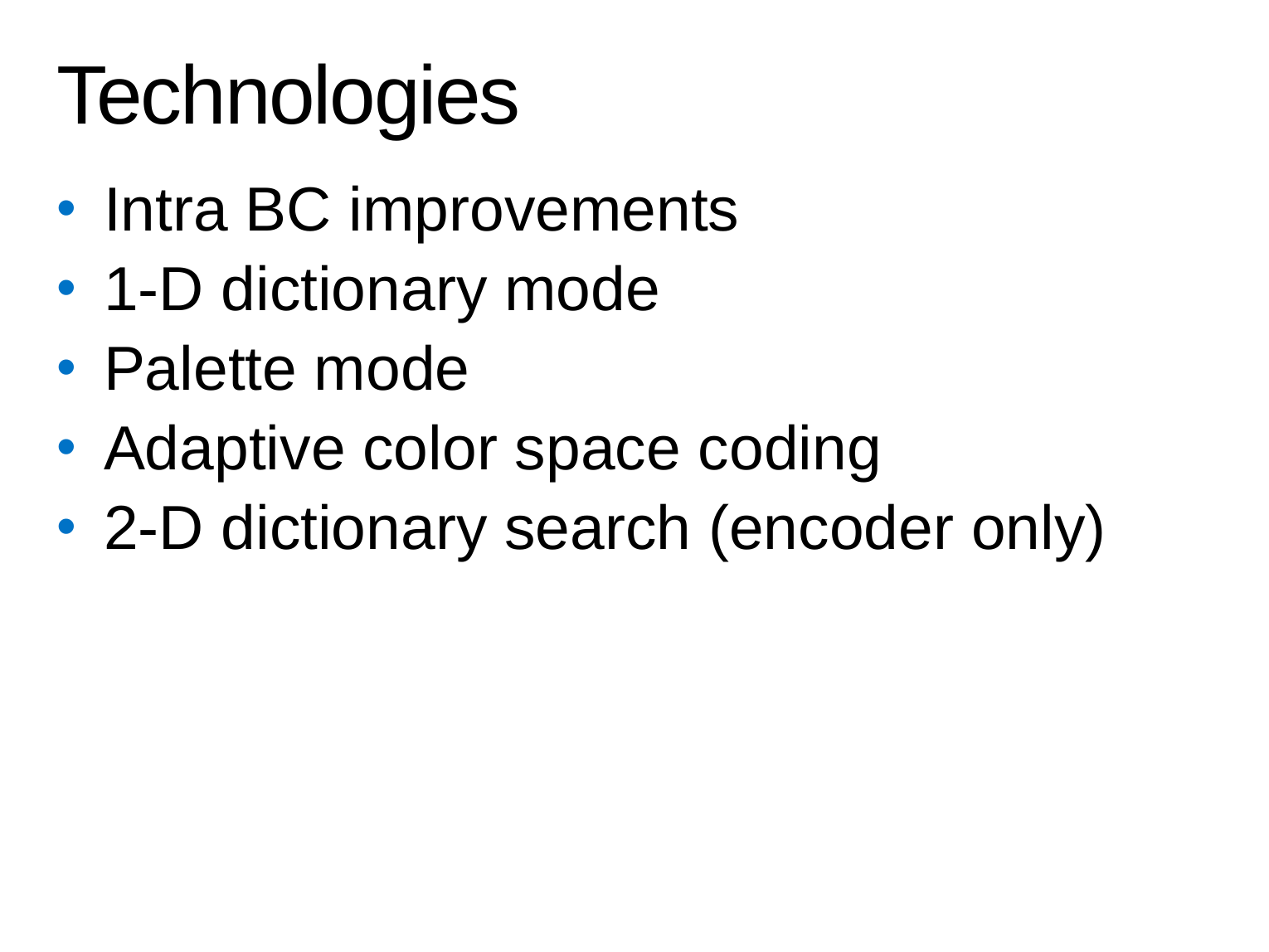

# Technologies
Intra BC improvements
1-D dictionary mode
Palette mode
Adaptive color space coding
2-D dictionary search (encoder only)